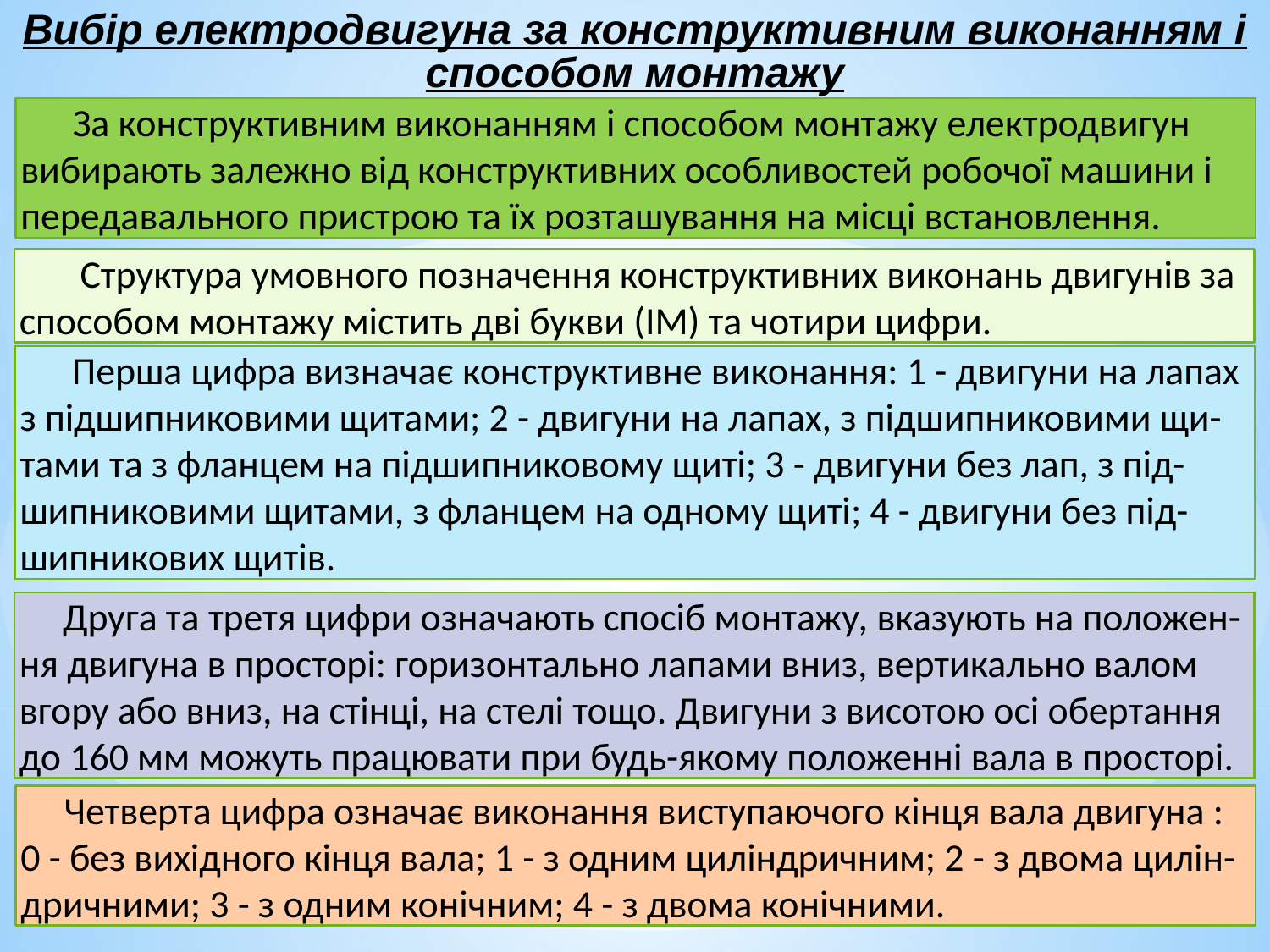

Вибір електродвигуна за конструктивним виконанням і способом монтажу
      За конструктивним виконанням і способом монтажу електродвигун вибирають залежно від конструктивних особливостей робочої машини і передавального пристрою та їх розташування на місці встановлення.
       Структура умовного позначення конструктивних виконань двигунів за способом монтажу містить дві букви (ІМ) та чотири цифри.
      Перша цифра визначає конструктивне виконання: 1 - двигуни на лапах з підшипниковими щитами; 2 - двигуни на лапах, з підшипниковими щи-тами та з фланцем на підшипниковому щиті; 3 - двигуни без лап, з під-шипниковими щитами, з фланцем на одному щиті; 4 - двигуни без під-шипникових щитів.
     Друга та третя цифри означають спосіб монтажу, вказують на положен-ня двигуна в просторі: горизонтально лапами вниз, вертикально валом вгору або вниз, на стінці, на стелі тощо. Двигуни з висотою осі обертання до 160 мм можуть працювати при будь-якому положенні вала в просторі.
     Четверта цифра означає виконання виступаючого кінця вала двигуна : 0 - без вихідного кінця вала; 1 - з одним циліндричним; 2 - з двома цилін-дричними; 3 - з одним конічним; 4 - з двома конічними.